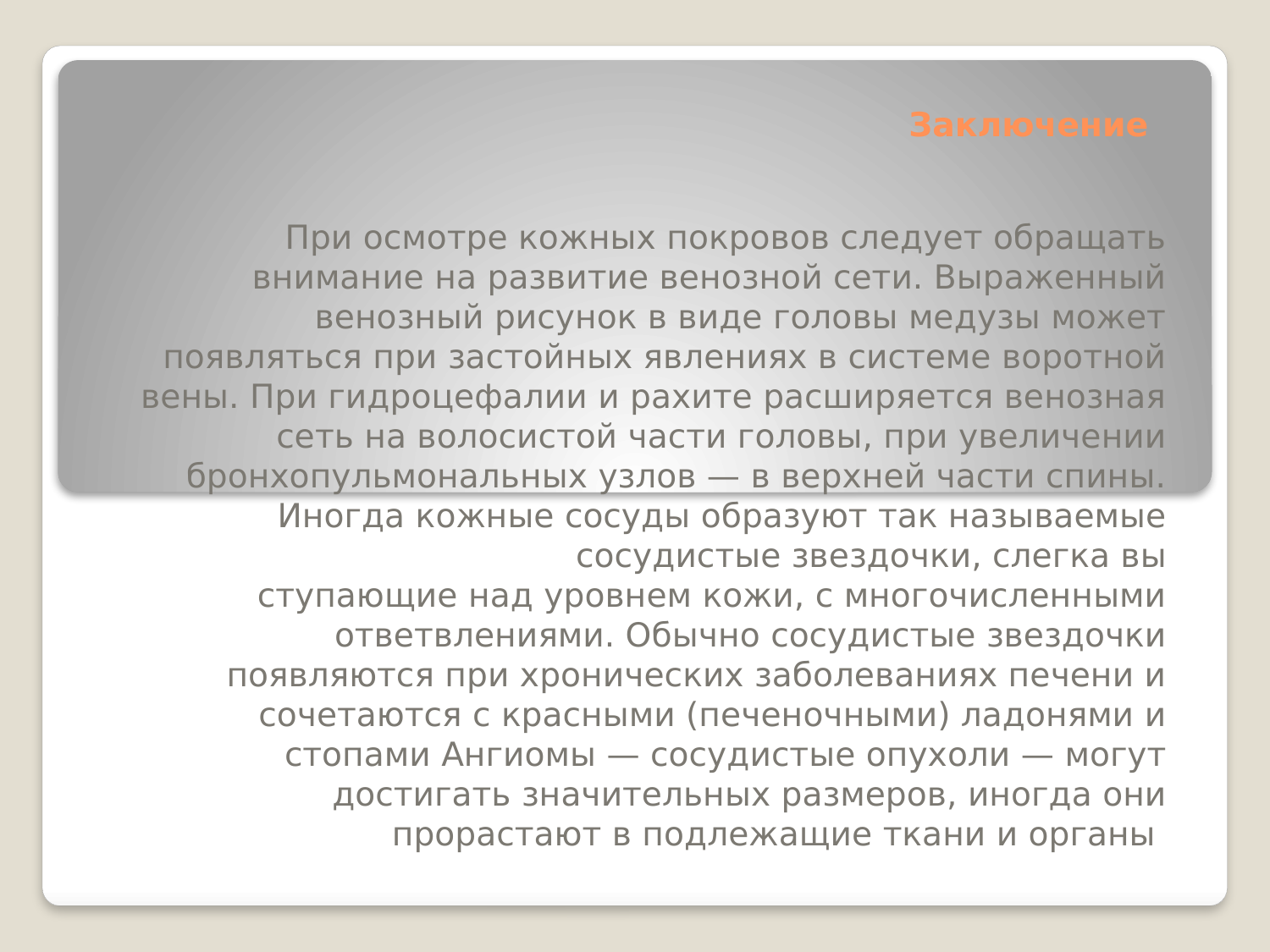

# Заключение
При осмотре кожных покровов следует обращать внимание на развитие венозной сети. Выраженный венозный рисунок в виде головы медузы может появляться при застойных явлениях в системе воротной вены. При гидроцефалии и рахите расширяется венозная сеть на волосистой части головы, при увеличении бронхопульмональных узлов — в верхней части спины. Иногда кожные сосуды образуют так называемые сосудистые звездочки, слегка вы
ступающие над уровнем кожи, с многочисленными ответвлениями. Обычно сосудистые звездочки появляются при хронических заболеваниях печени и сочетаются с красными (печеночными) ладонями и стопами Ангиомы — сосудистые опухоли — могут достигать значительных размеров, иногда они прорастают в подлежащие ткани и органы